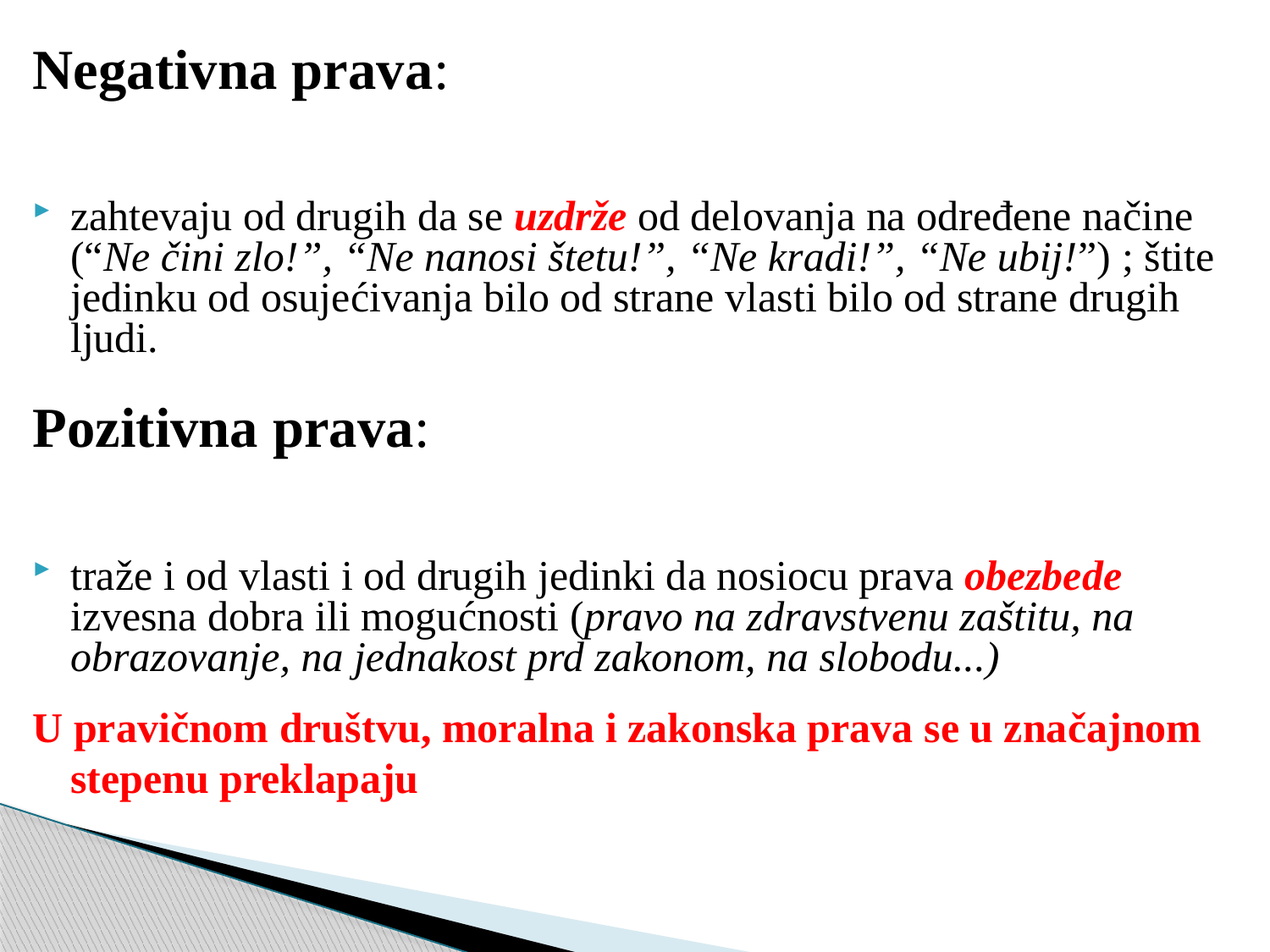

Negativna prava:

zahtevaju od drugih da se uzdrže od delovanja na određene načine (“Ne čini zlo!”, “Ne nanosi štetu!”, “Ne kradi!”, “Ne ubij!”) ; štite jedinku od osujećivanja bilo od strane vlasti bilo od strane drugih ljudi.
Pozitivna prava:

traže i od vlasti i od drugih jedinki da nosiocu prava obezbede izvesna dobra ili mogućnosti (pravo na zdravstvenu zaštitu, na obrazovanje, na jednakost prd zakonom, na slobodu...)
U pravičnom društvu, moralna i zakonska prava se u značajnom stepenu preklapaju